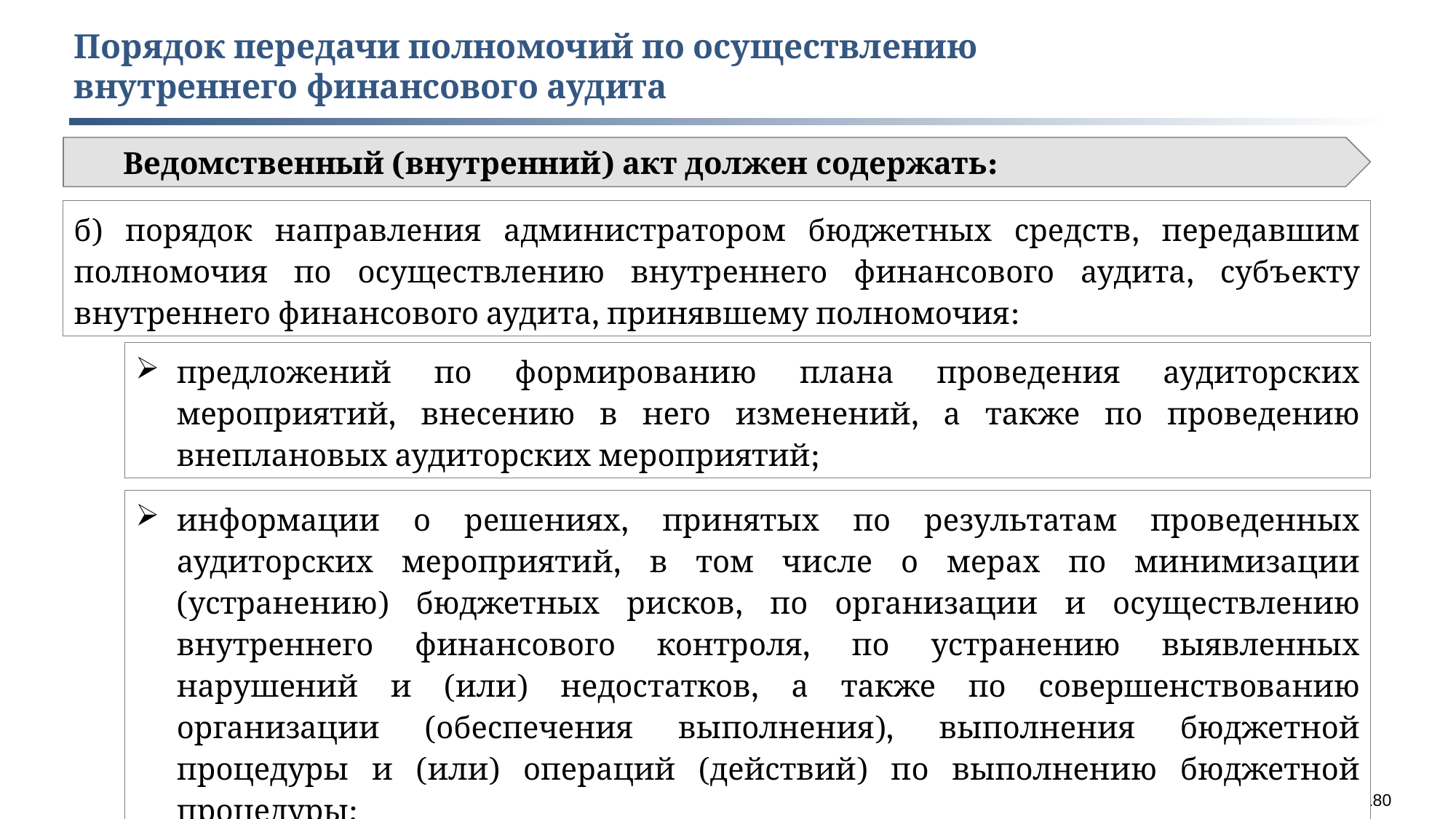

Порядок передачи полномочий по осуществлению
внутреннего финансового аудита
Ведомственный (внутренний) акт должен содержать:
б) порядок направления администратором бюджетных средств, передавшим полномочия по осуществлению внутреннего финансового аудита, субъекту внутреннего финансового аудита, принявшему полномочия:
предложений по формированию плана проведения аудиторских мероприятий, внесению в него изменений, а также по проведению внеплановых аудиторских мероприятий;
информации о решениях, принятых по результатам проведенных аудиторских мероприятий, в том числе о мерах по минимизации (устранению) бюджетных рисков, по организации и осуществлению внутреннего финансового контроля, по устранению выявленных нарушений и (или) недостатков, а также по совершенствованию организации (обеспечения выполнения), выполнения бюджетной процедуры и (или) операций (действий) по выполнению бюджетной процедуры;